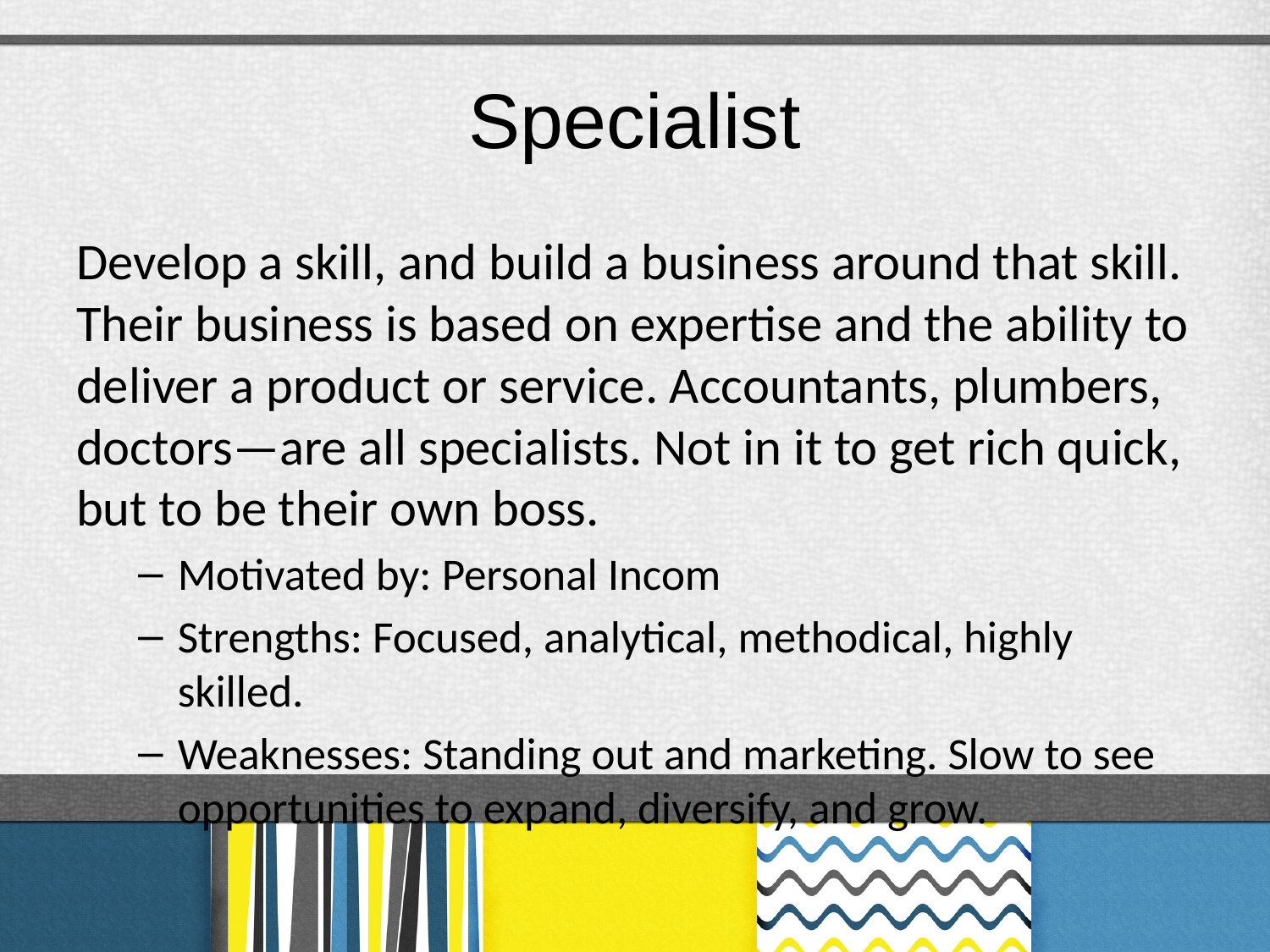

# Specialist
Develop a skill, and build a business around that skill. Their business is based on expertise and the ability to deliver a product or service. Accountants, plumbers, doctors—are all specialists. Not in it to get rich quick, but to be their own boss.
Motivated by: Personal Incom
Strengths: Focused, analytical, methodical, highly skilled.
Weaknesses: Standing out and marketing. Slow to see opportunities to expand, diversify, and grow.